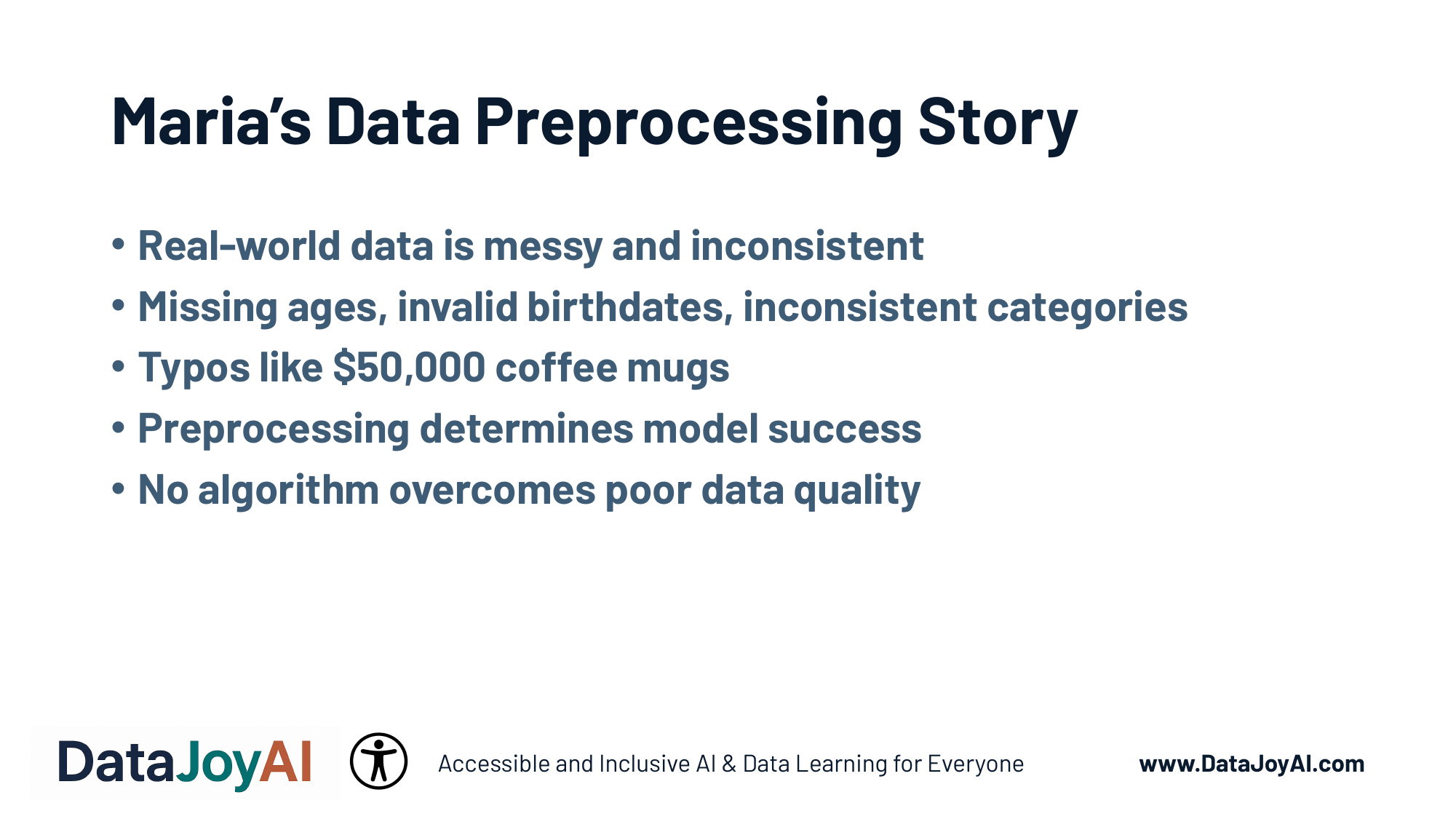

# Maria’s Data Preprocessing Story
Real-world data is messy and inconsistent
Missing ages, invalid birthdates, inconsistent categories
Typos like $50,000 coffee mugs
Preprocessing determines model success
No algorithm overcomes poor data quality